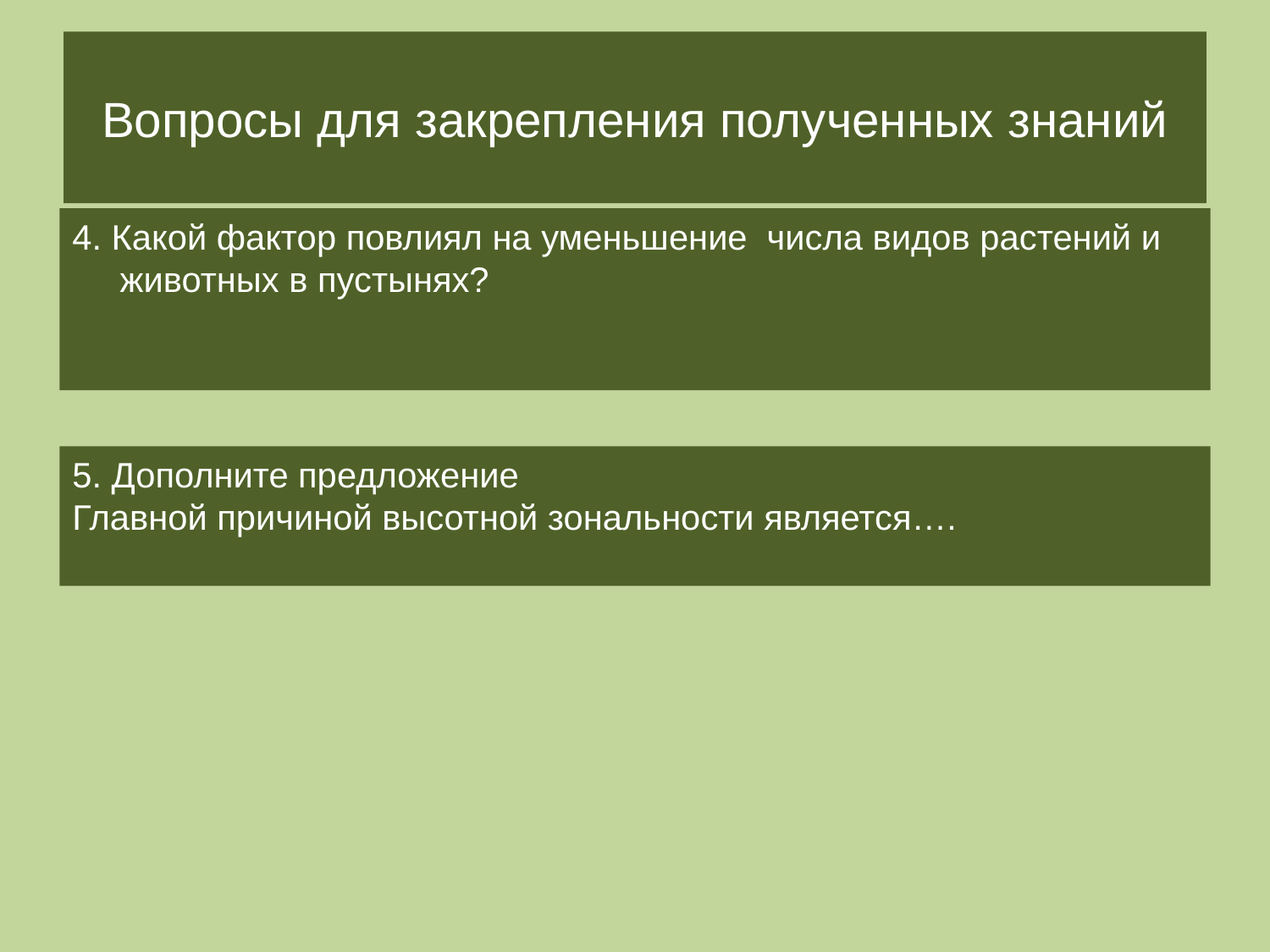

# Вопросы для закрепления полученных знаний
4. Какой фактор повлиял на уменьшение  числа видов растений и животных в пустынях?

5. Дополните предложение
Главной причиной высотной зональности является….